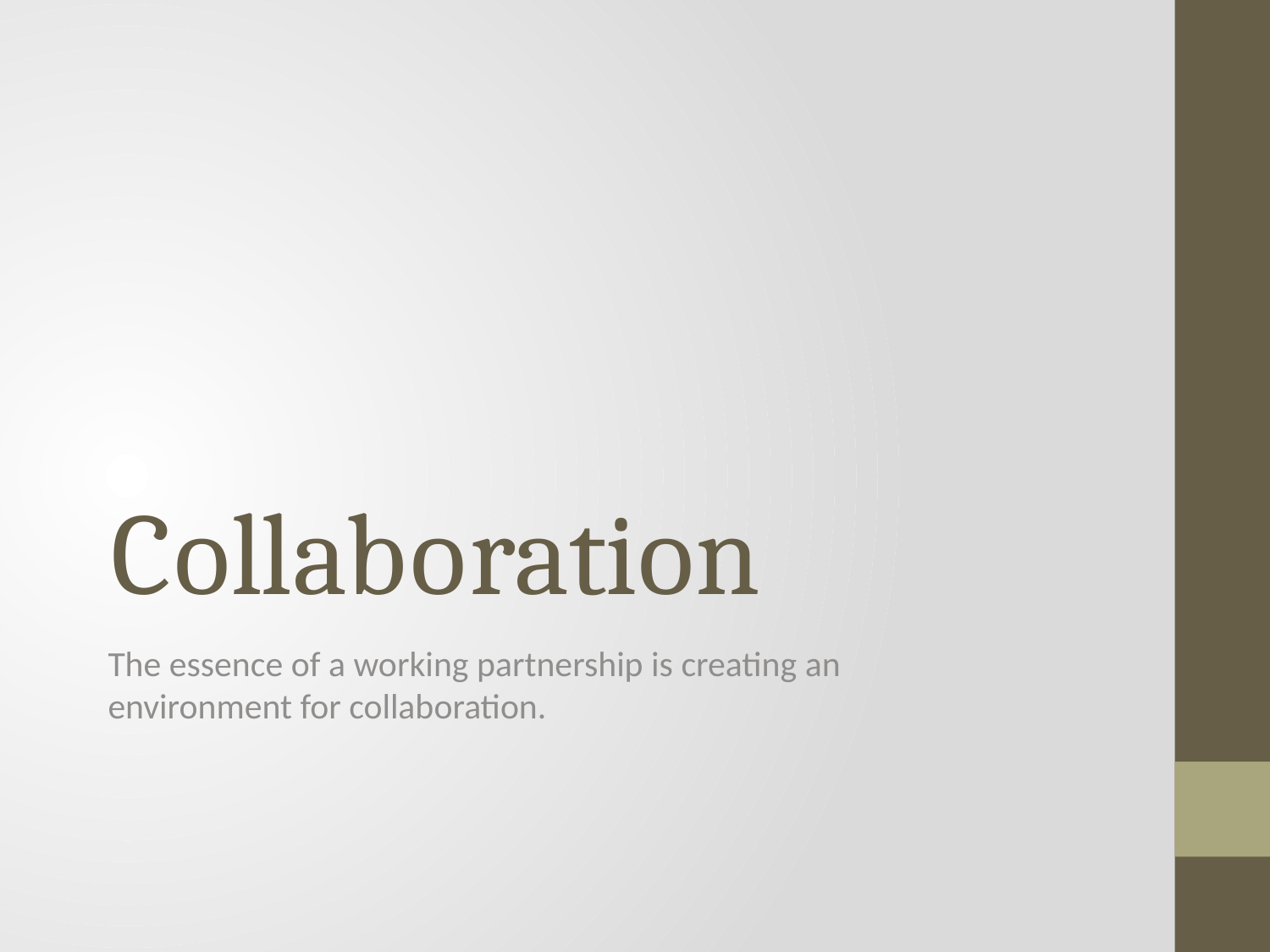

# Collaboration
The essence of a working partnership is creating an environment for collaboration.